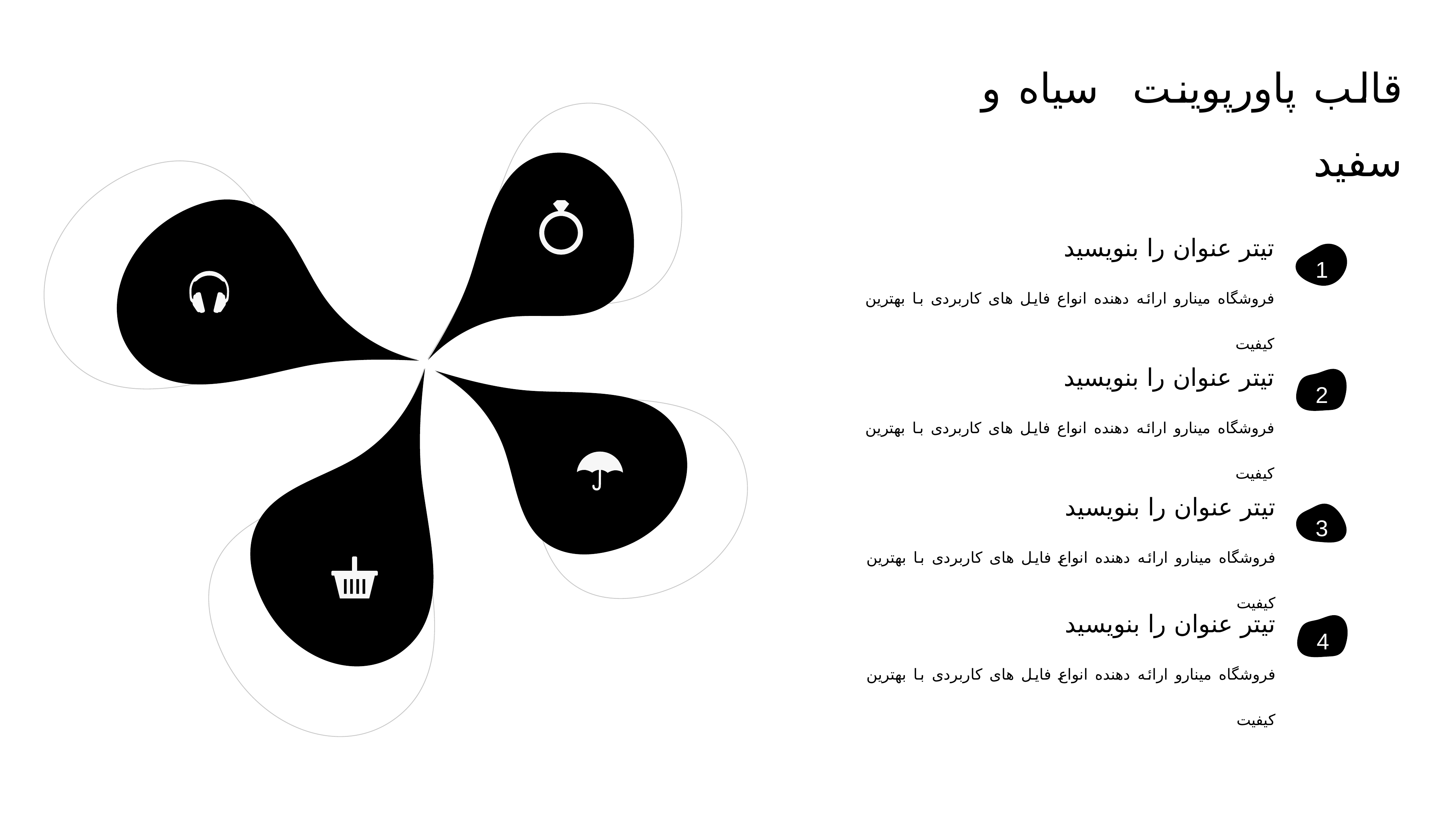

قالب پاورپوینت  سیاه و سفید

تیتر عنوان را بنویسید
فروشگاه مینارو ارائه دهنده انواع فایل های کاربردی با بهترین کیفیت

1
تیتر عنوان را بنویسید
فروشگاه مینارو ارائه دهنده انواع فایل های کاربردی با بهترین کیفیت

2
تیتر عنوان را بنویسید
فروشگاه مینارو ارائه دهنده انواع فایل های کاربردی با بهترین کیفیت

3
تیتر عنوان را بنویسید
فروشگاه مینارو ارائه دهنده انواع فایل های کاربردی با بهترین کیفیت

4